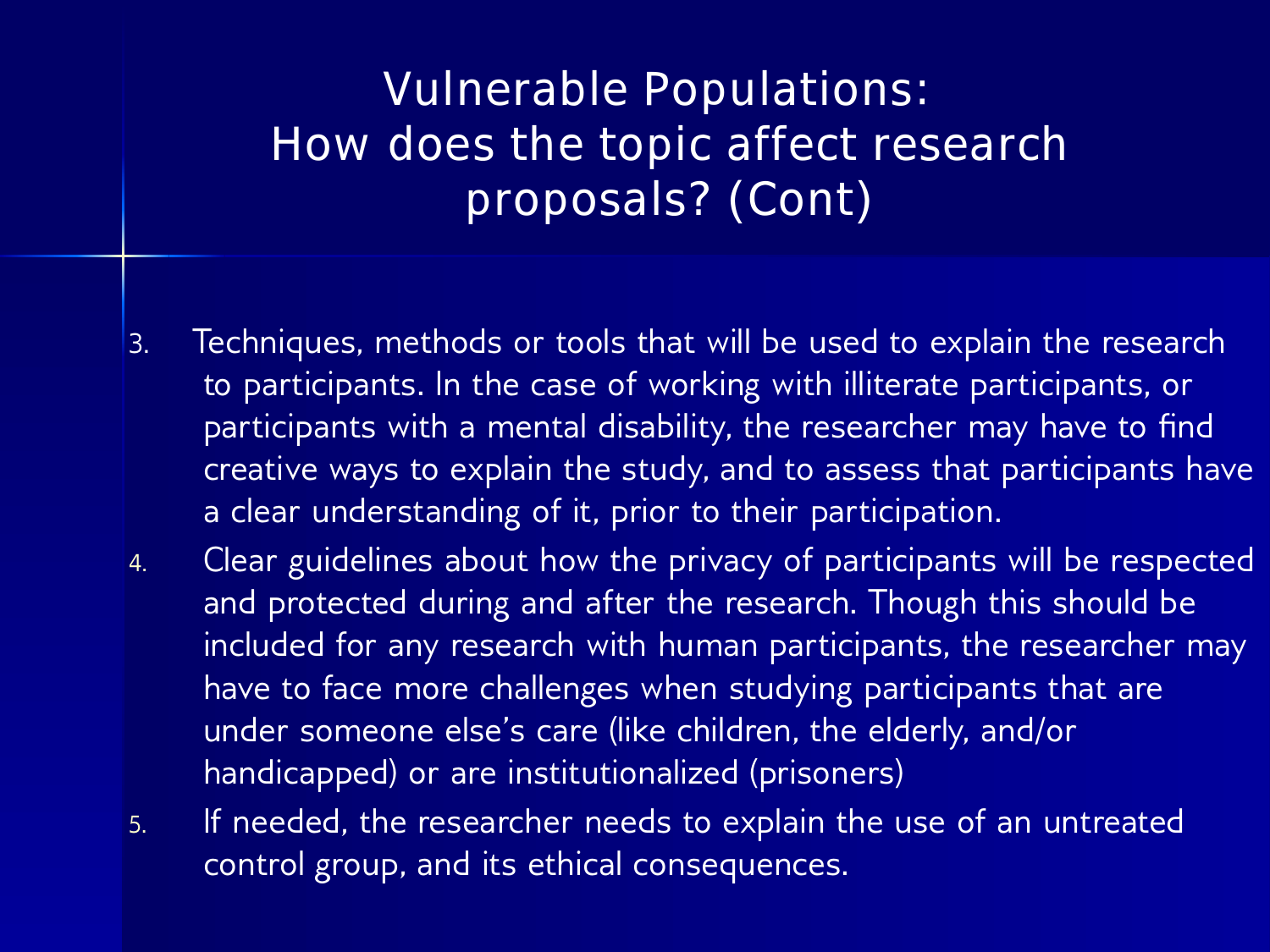

# Vulnerable Populations:   How does the topic affect research proposals? (Cont)

3.    Techniques, methods or tools that will be used to explain the research to participants. In the case of working with illiterate participants, or participants with a mental disability, the researcher may have to find creative ways to explain the study, and to assess that participants have a clear understanding of it, prior to their participation.
Clear guidelines about how the privacy of participants will be respected and protected during and after the research. Though this should be included for any research with human participants, the researcher may have to face more challenges when studying participants that are under someone else’s care (like children, the elderly, and/or handicapped) or are institutionalized (prisoners)
If needed, the researcher needs to explain the use of an untreated control group, and its ethical consequences.